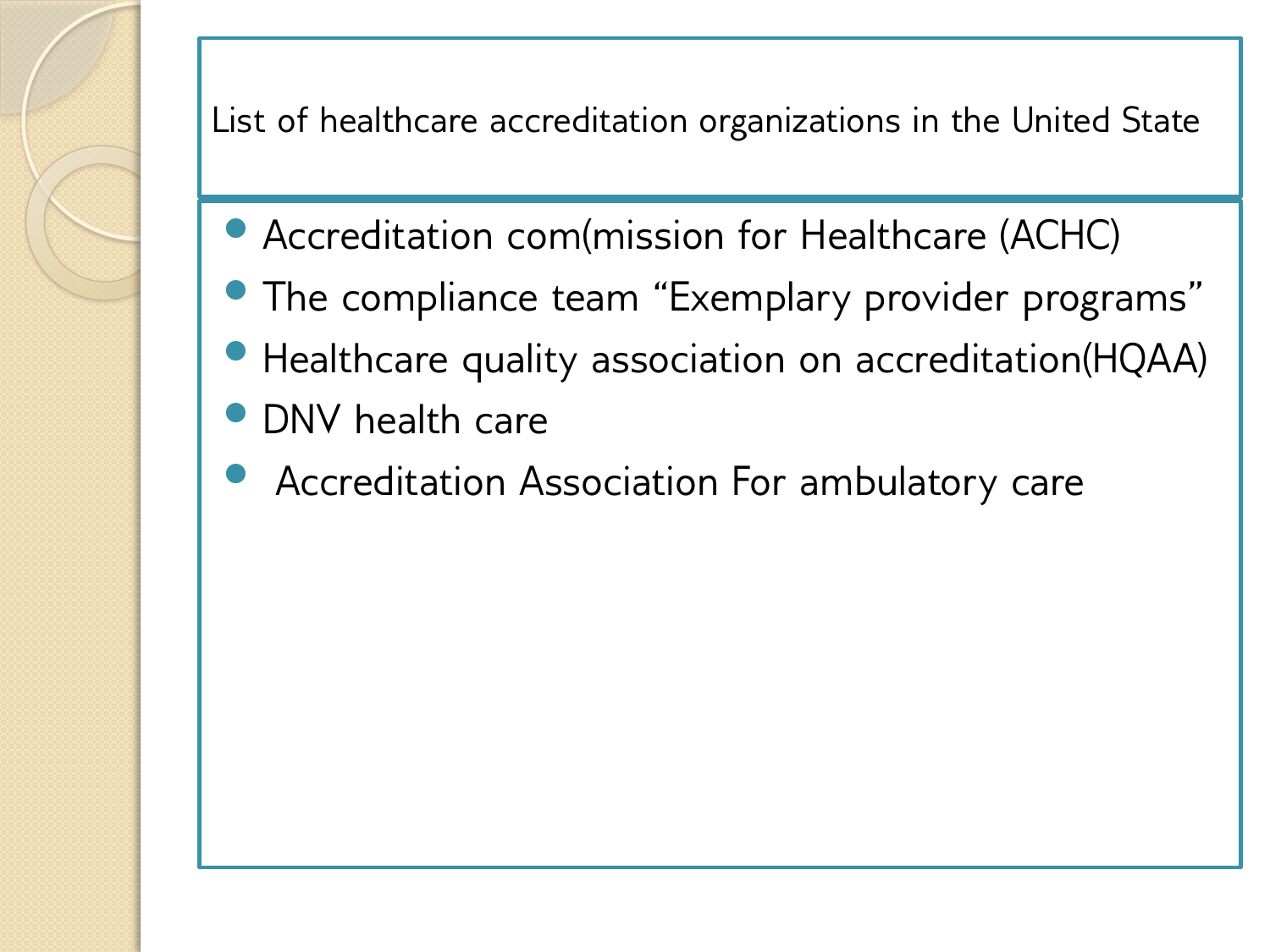

# List of healthcare accreditation organizations in the United State
Accreditation com(mission for Healthcare (ACHC)
The compliance team “Exemplary provider programs”
Healthcare quality association on accreditation(HQAA)
DNV health care
 Accreditation Association For ambulatory care